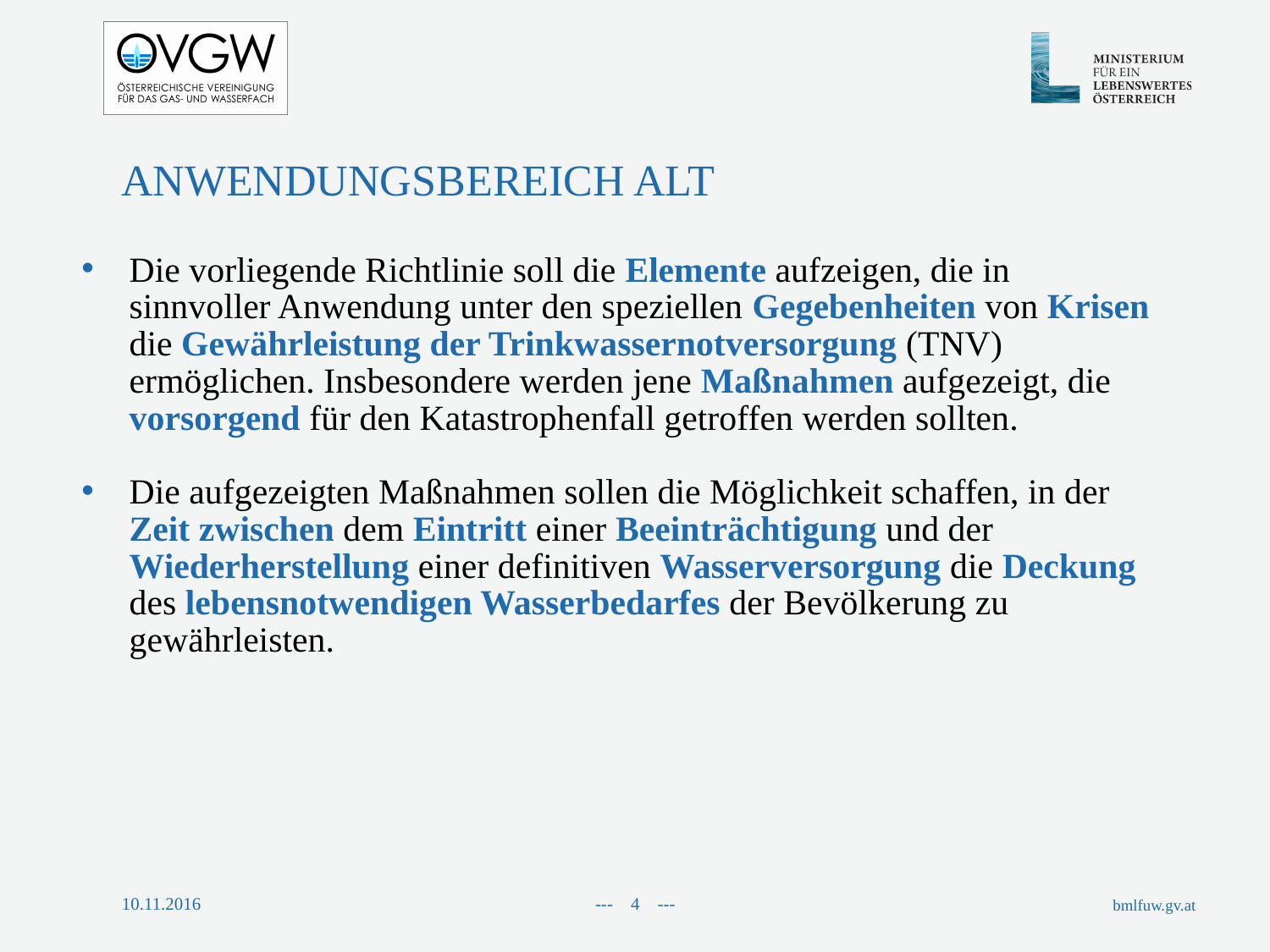

Anwendungsbereich Alt
Die vorliegende Richtlinie soll die Elemente aufzeigen, die in sinnvoller Anwendung unter den speziellen Gegebenheiten von Krisen die Gewährleistung der Trinkwassernotversorgung (TNV) ermöglichen. Insbesondere werden jene Maßnahmen aufgezeigt, die vorsorgend für den Katastrophenfall getroffen werden sollten.

Die aufgezeigten Maßnahmen sollen die Möglichkeit schaffen, in der Zeit zwischen dem Eintritt einer Beeinträchtigung und der Wiederherstellung einer definitiven Wasserversorgung die Deckung des lebensnotwendigen Wasserbedarfes der Bevölkerung zu gewährleisten.